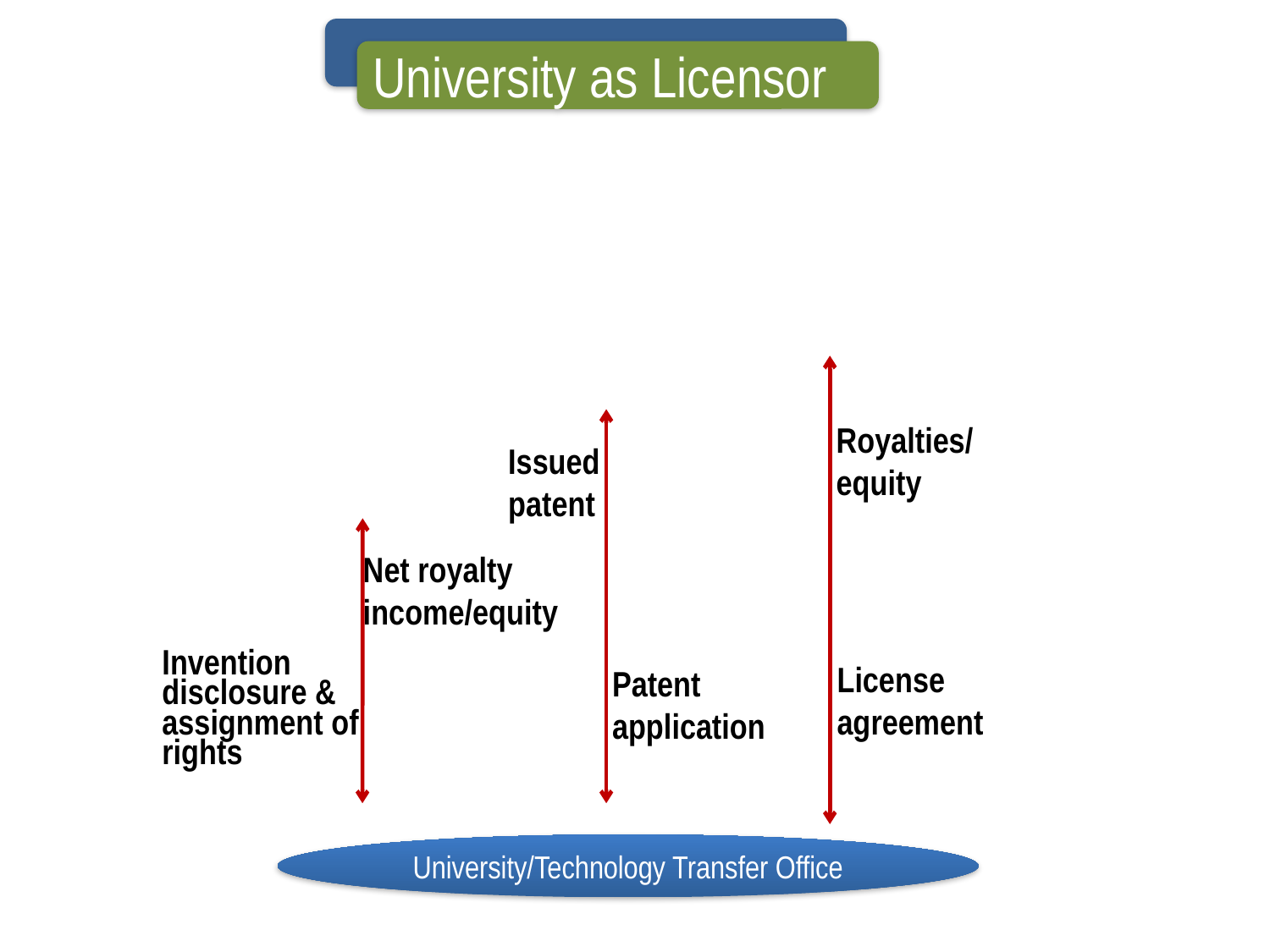

University as Licensor

Royalties/
equity
Issued
patent
Net royalty
income/equity
Invention disclosure &
assignment of rights
License
agreement
Patent application

University/Technology Transfer Office